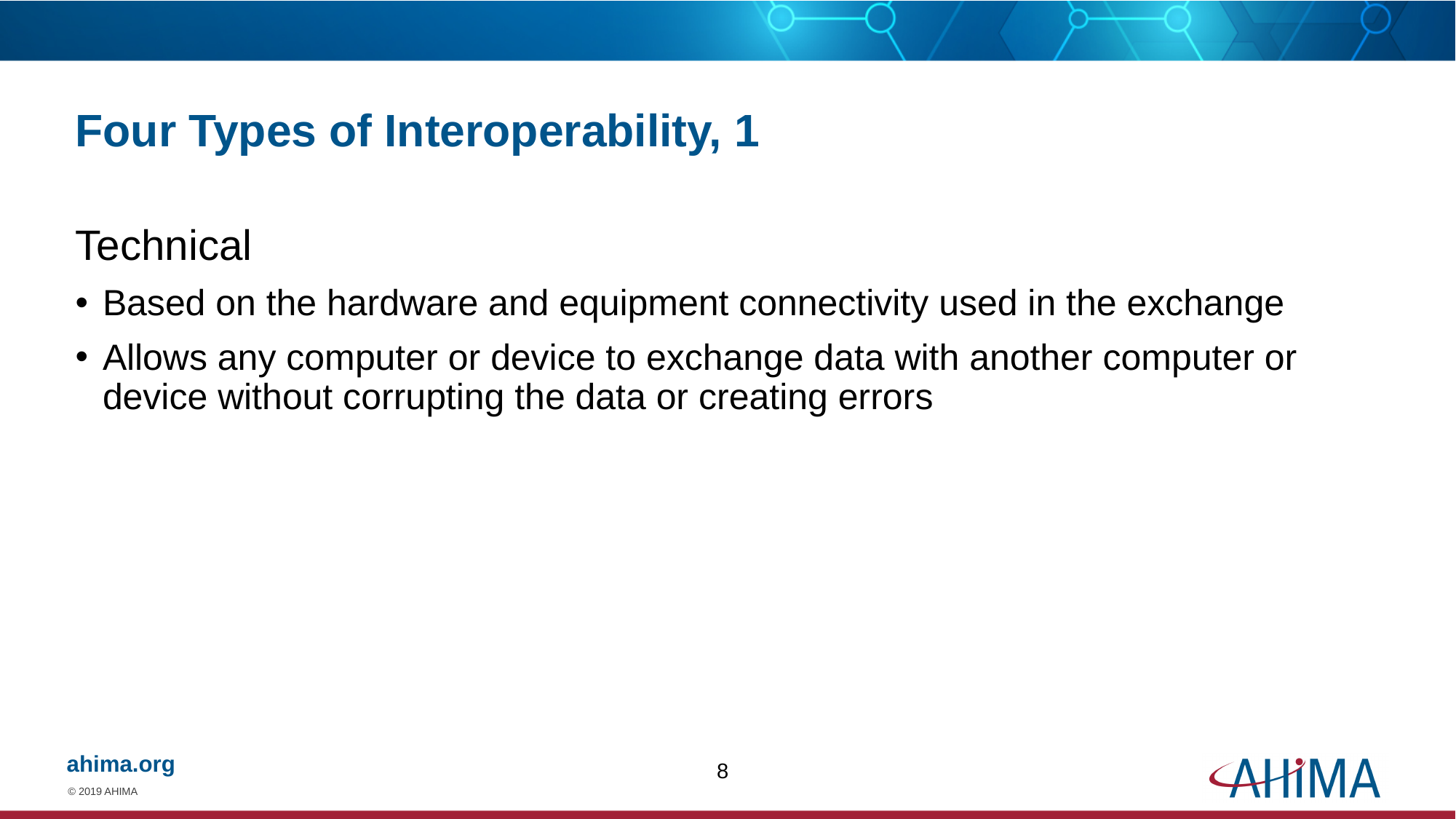

# Four Types of Interoperability, 1
Technical
Based on the hardware and equipment connectivity used in the exchange
Allows any computer or device to exchange data with another computer or device without corrupting the data or creating errors